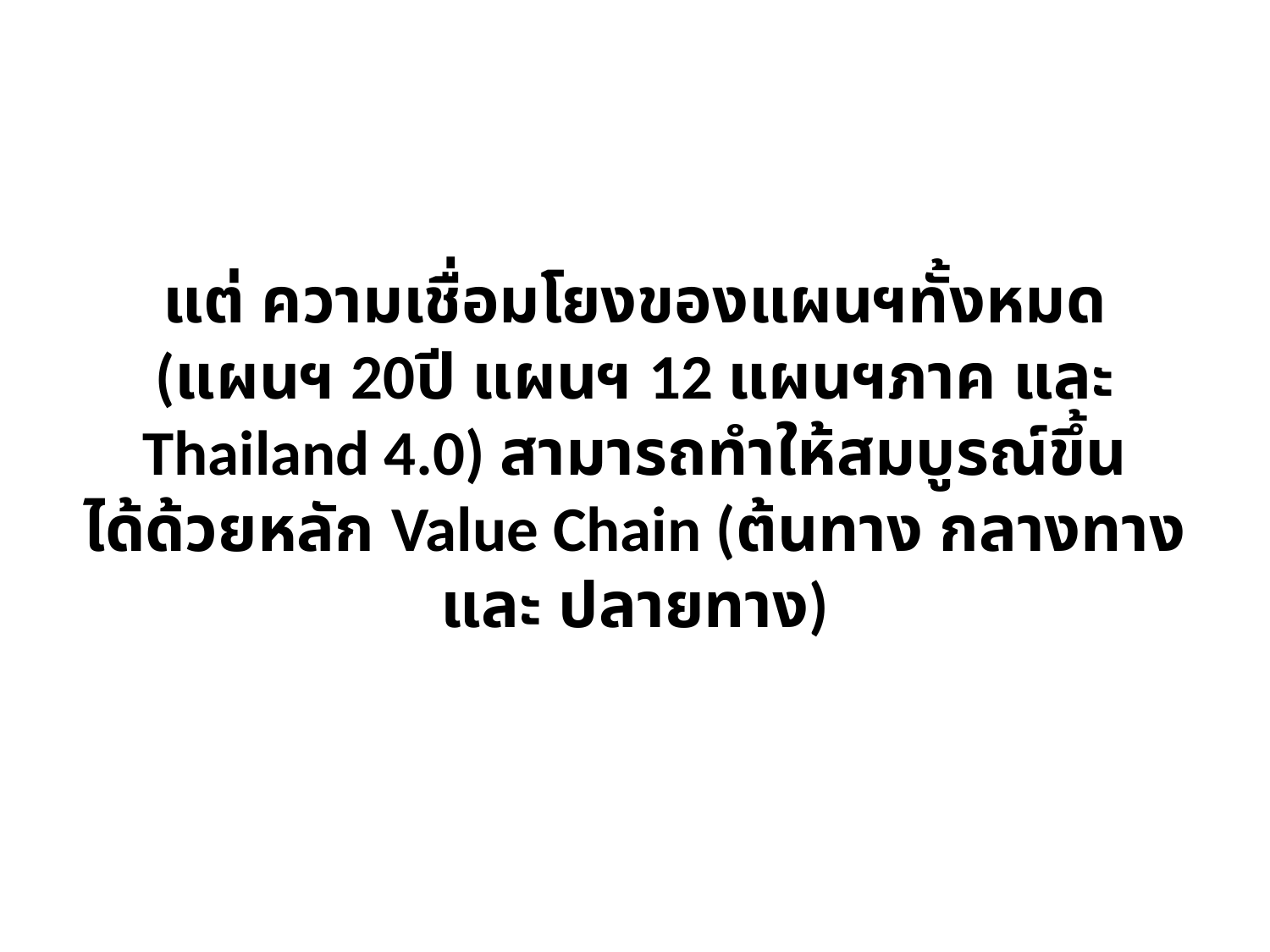

# แต่ ความเชื่อมโยงของแผนฯทั้งหมด (แผนฯ 20ปี แผนฯ 12 แผนฯภาค และ Thailand 4.0) สามารถทำให้สมบูรณ์ขึ้น ได้ด้วยหลัก Value Chain (ต้นทาง กลางทาง และ ปลายทาง)